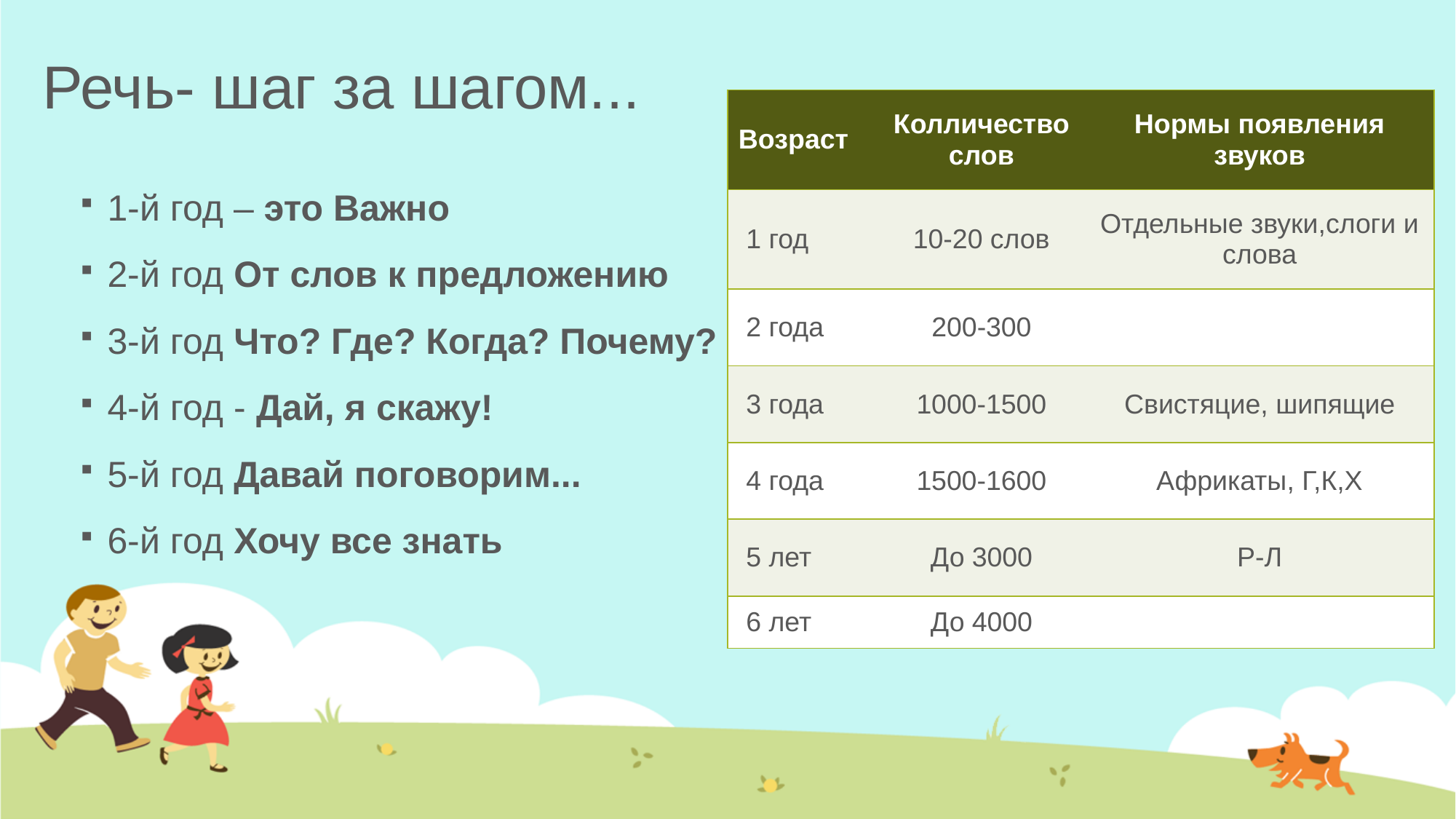

# Речь- шаг за шагом...
| Возраст | Колличество слов | Нормы появления звуков |
| --- | --- | --- |
| 1 год | 10-20 слов | Отдельные звуки,слоги и слова |
| 2 года | 200-300 |  |
| 3 года | 1000-1500 | Свистяцие, шипящие |
| 4 года | 1500-1600 | Африкаты, Г,К,Х |
| 5 лет | До 3000 | Р-Л |
| 6 лет | До 4000 |  |
1-й год – это Важно
2-й год От слов к предложению
3-й год Что? Где? Когда? Почему?
4-й год - Дай, я скажу!
5-й год Давай поговорим...
6-й год Хочу все знать